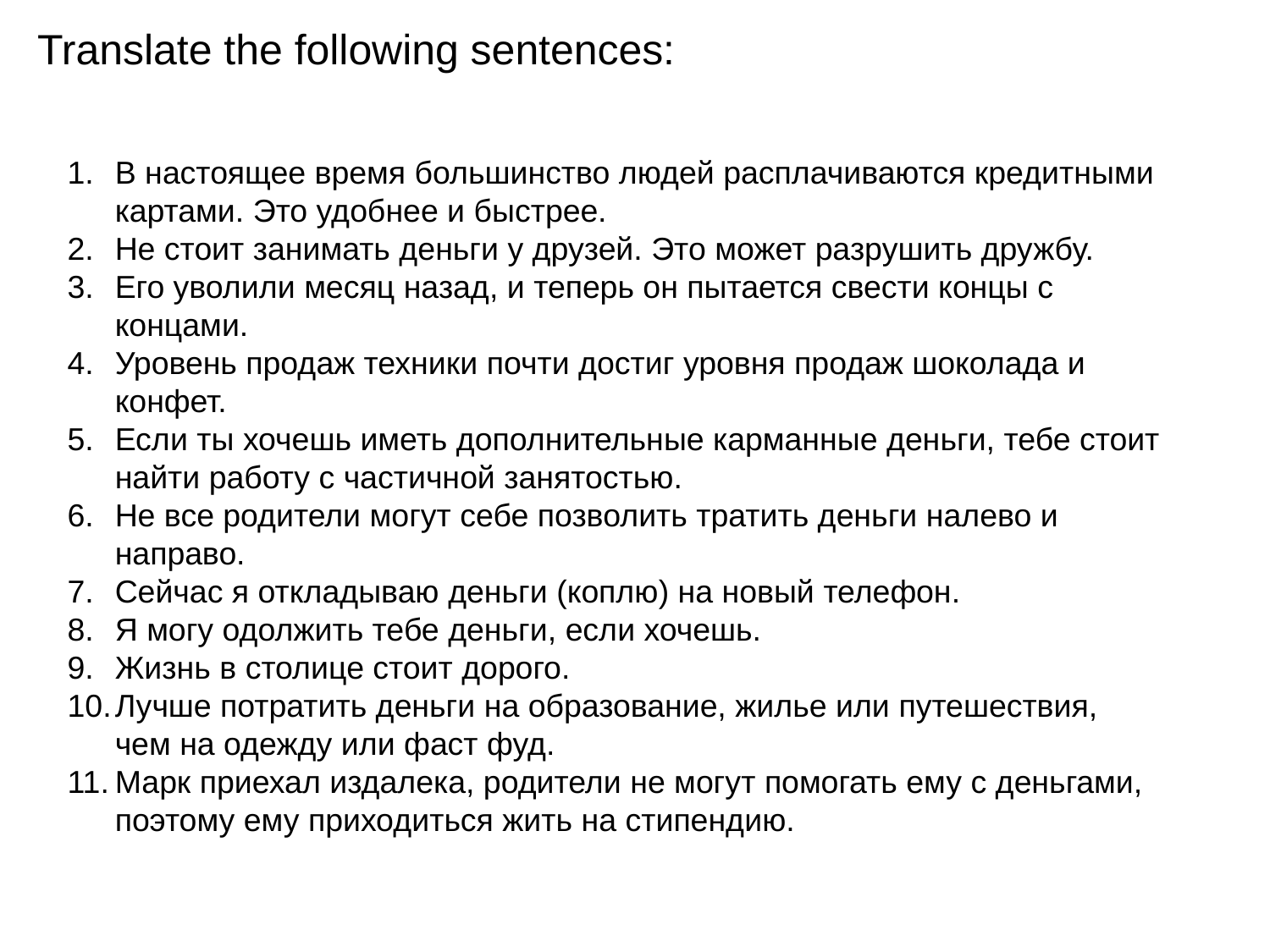

Translate the following sentences:

В настоящее время большинство людей расплачиваются кредитными картами. Это удобнее и быстрее.
Не стоит занимать деньги у друзей. Это может разрушить дружбу.
Его уволили месяц назад, и теперь он пытается свести концы с концами.
Уровень продаж техники почти достиг уровня продаж шоколада и конфет.
Если ты хочешь иметь дополнительные карманные деньги, тебе стоит найти работу с частичной занятостью.
Не все родители могут себе позволить тратить деньги налево и направо.
Сейчас я откладываю деньги (коплю) на новый телефон.
Я могу одолжить тебе деньги, если хочешь.
Жизнь в столице стоит дорого.
Лучше потратить деньги на образование, жилье или путешествия, чем на одежду или фаст фуд.
Марк приехал издалека, родители не могут помогать ему с деньгами, поэтому ему приходиться жить на стипендию.